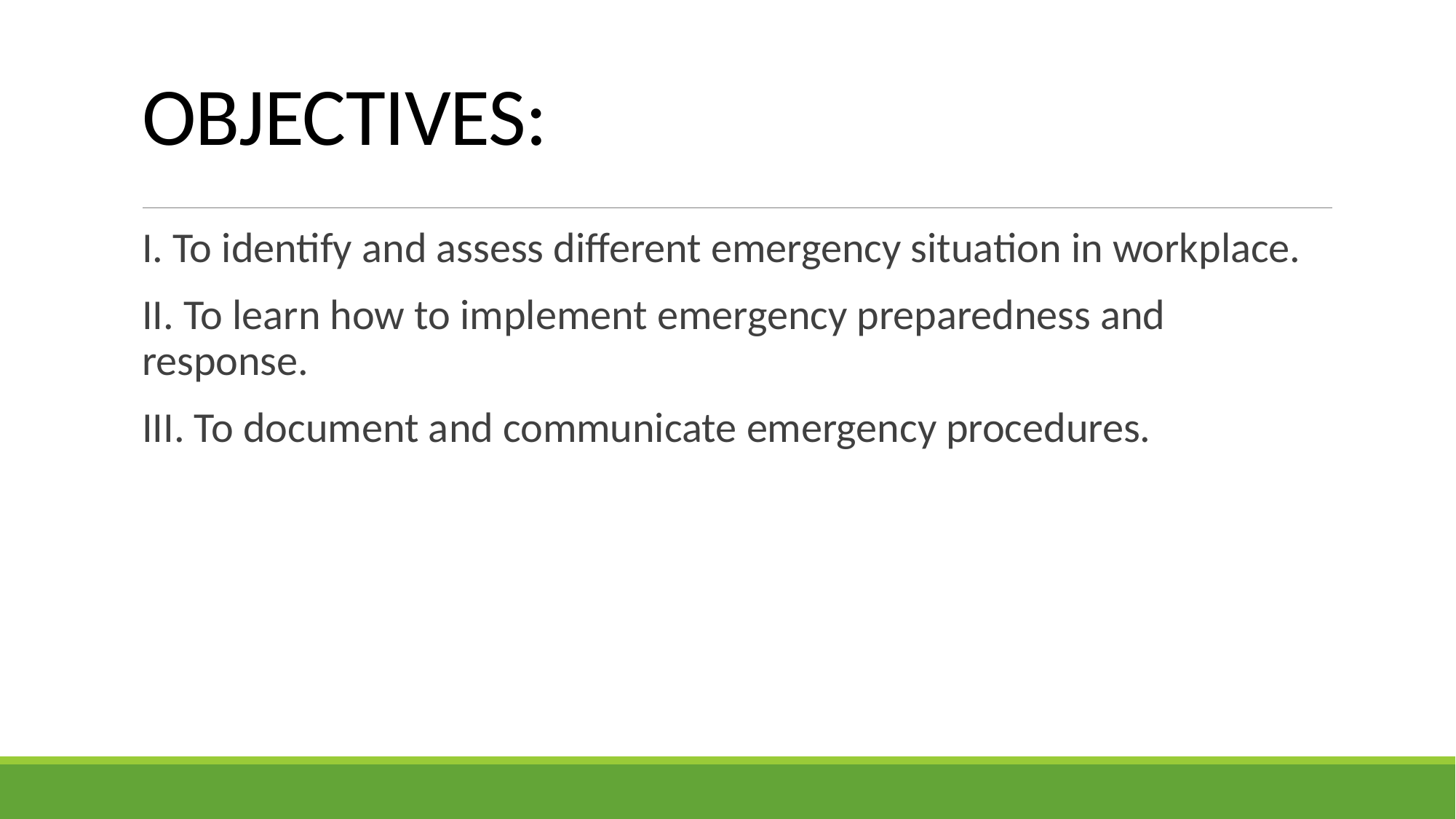

# OBJECTIVES:
I. To identify and assess different emergency situation in workplace.
II. To learn how to implement emergency preparedness and response.
III. To document and communicate emergency procedures.